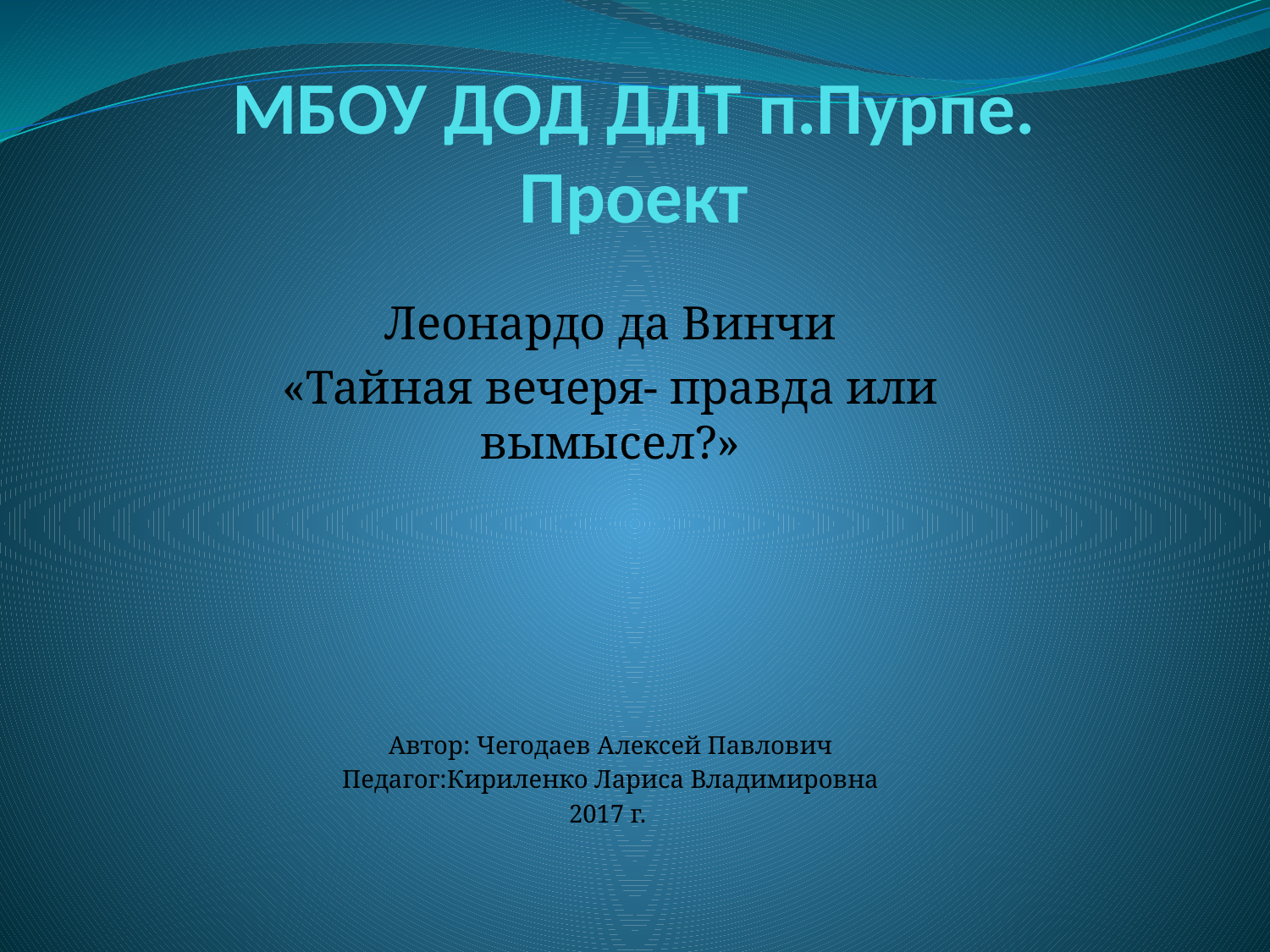

# МБОУ ДОД ДДТ п.Пурпе. Проект
Леонардо да Винчи
«Тайная вечеря- правда или вымысел?»

Автор: Чегодаев Алексей Павлович
Педагог:Кириленко Лариса Владимировна
2017 г.